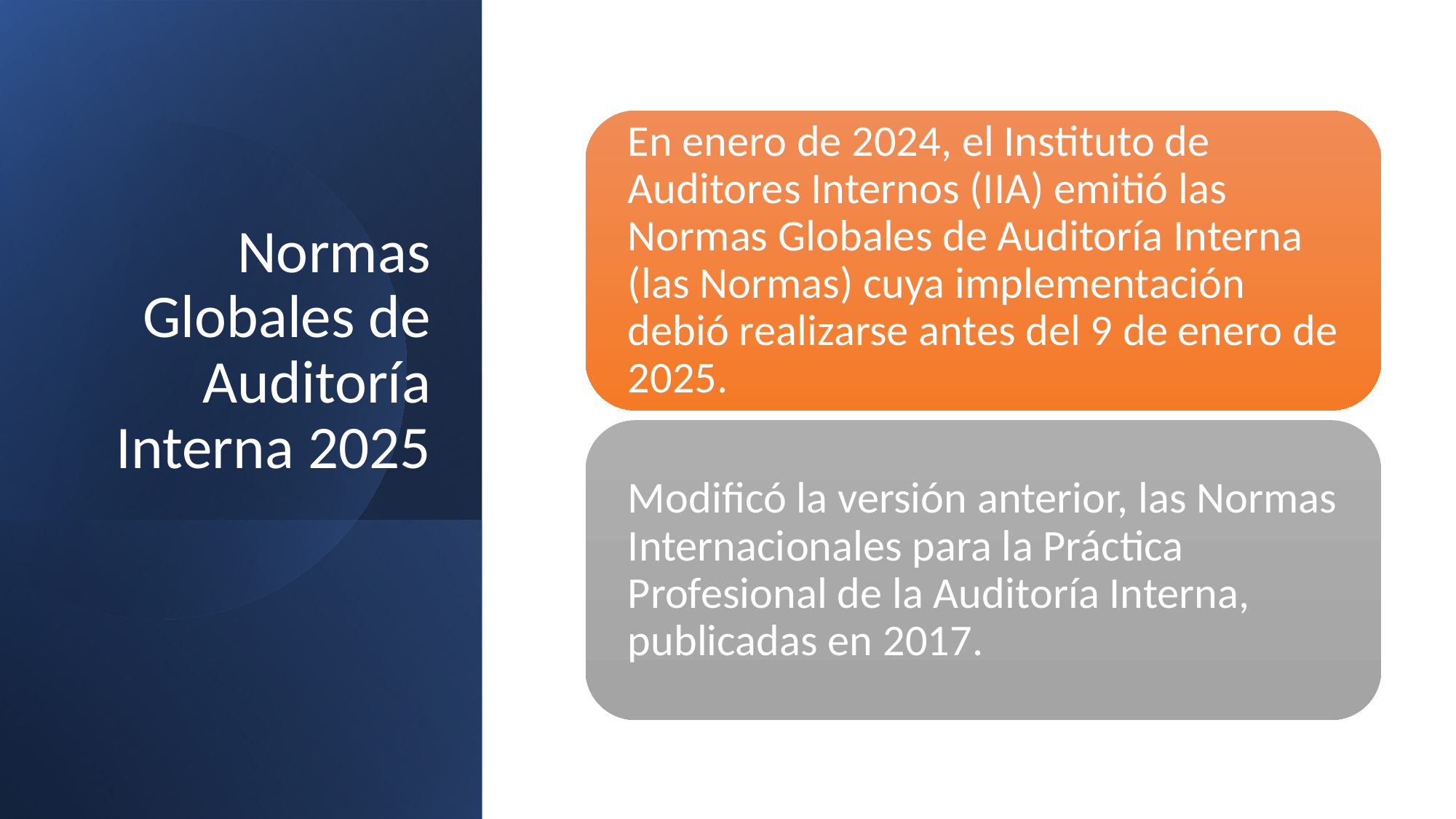

En enero de 2024, el Instituto de Auditores Internos (IIA) emitió las Normas Globales de Auditoría Interna (las Normas) cuya implementación debió realizarse antes del 9 de enero de 2025.
Modificó la versión anterior, las Normas Internacionales para la Práctica Profesional de la Auditoría Interna, publicadas en 2017.

# Normas Globales de Auditoría Interna 2025